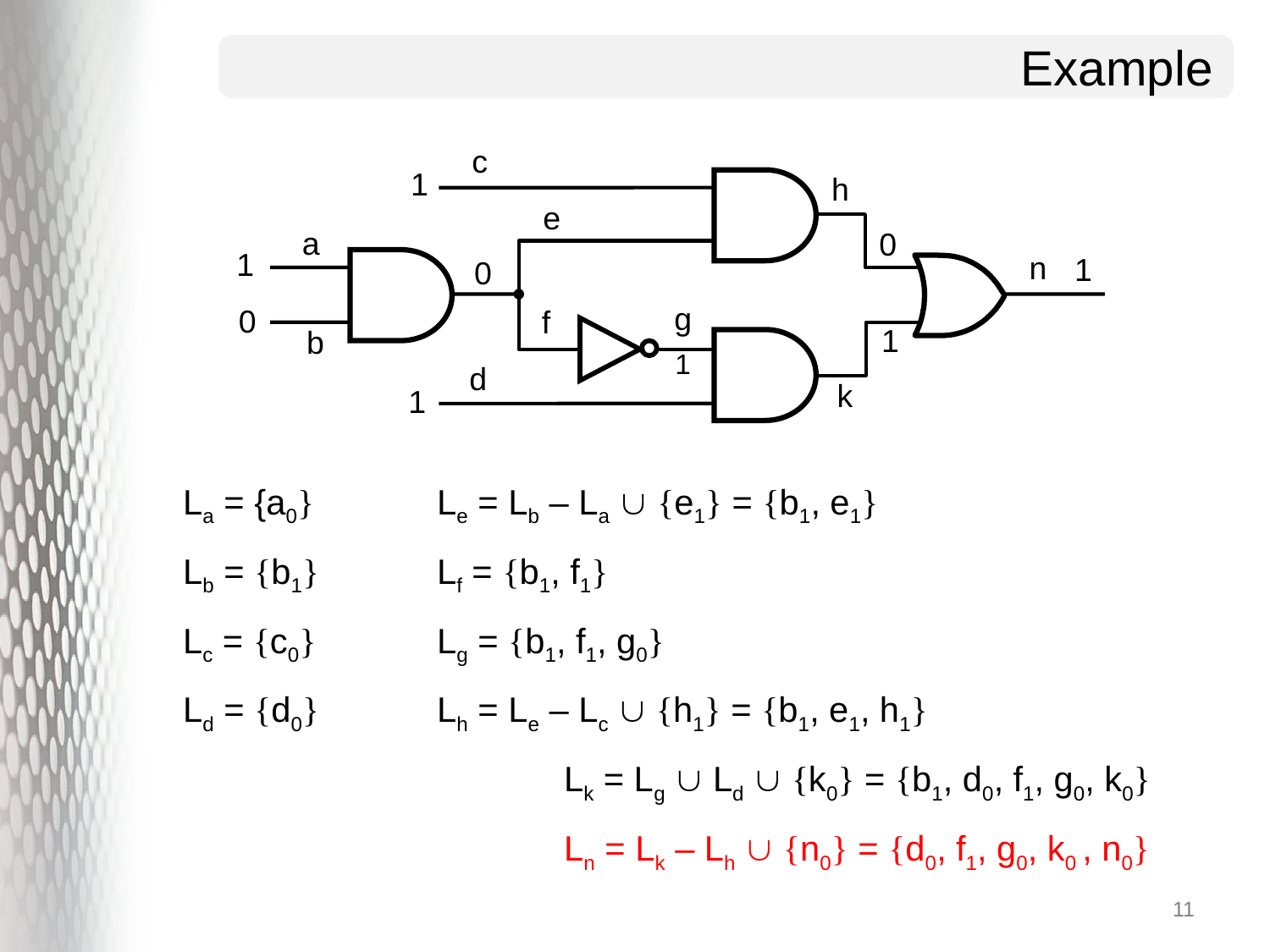

# Example
c
1
h

e

a
0

1
n
1
0

g
0
f

1
b

1

d
k
1

La = {a0}	Le = Lb – La ∪ {e1} = {b1, e1}
Lb = {b1}	Lf = {b1, f1}
Lc = {c0}	Lg = {b1, f1, g0}
Ld = {d0}	Lh = Le – Lc ∪ {h1} = {b1, e1, h1}
			Lk = Lg ∪ Ld ∪ {k0} = {b1, d0, f1, g0, k0}
			Ln = Lk – Lh ∪ {n0} = {d0, f1, g0, k0 , n0}